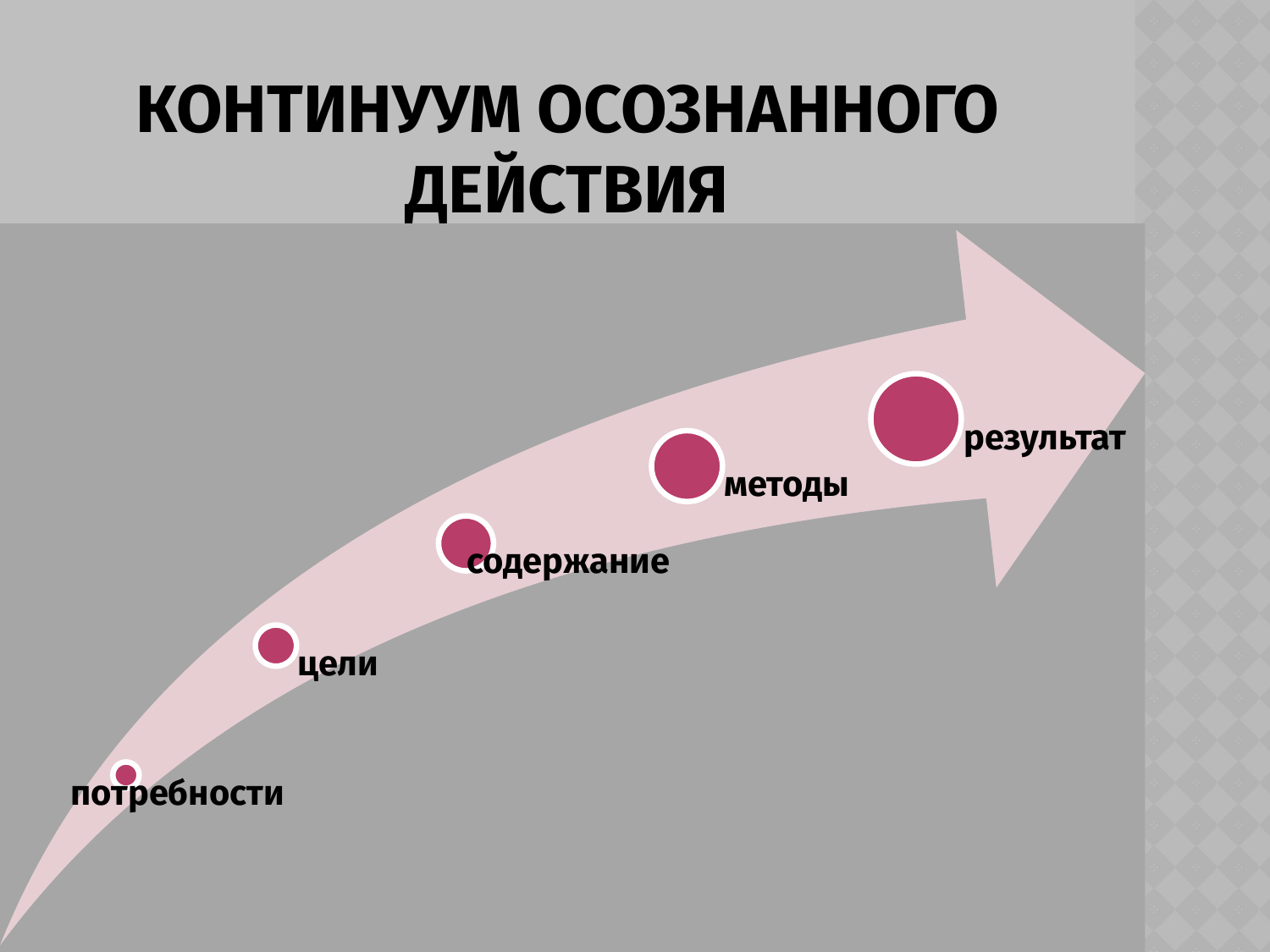

# континуум осознанного действия
потребности
цели
содержание
методы
результат